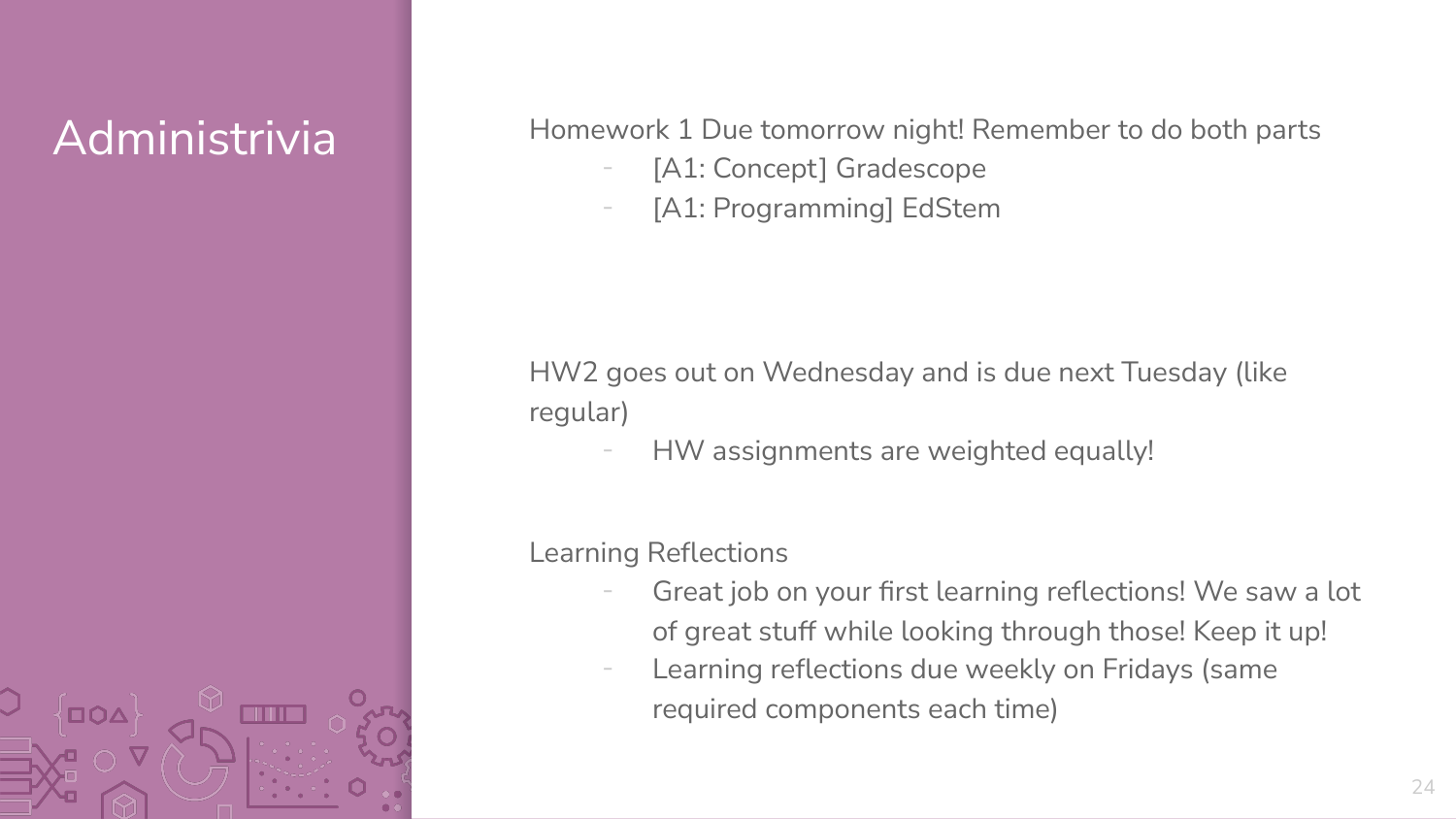

# Administrivia
Homework 1 Due tomorrow night! Remember to do both parts
[A1: Concept] Gradescope
[A1: Programming] EdStem

HW2 goes out on Wednesday and is due next Tuesday (like regular)
HW assignments are weighted equally!

Learning Reflections
Great job on your first learning reflections! We saw a lot of great stuff while looking through those! Keep it up!
Learning reflections due weekly on Fridays (same required components each time)
24